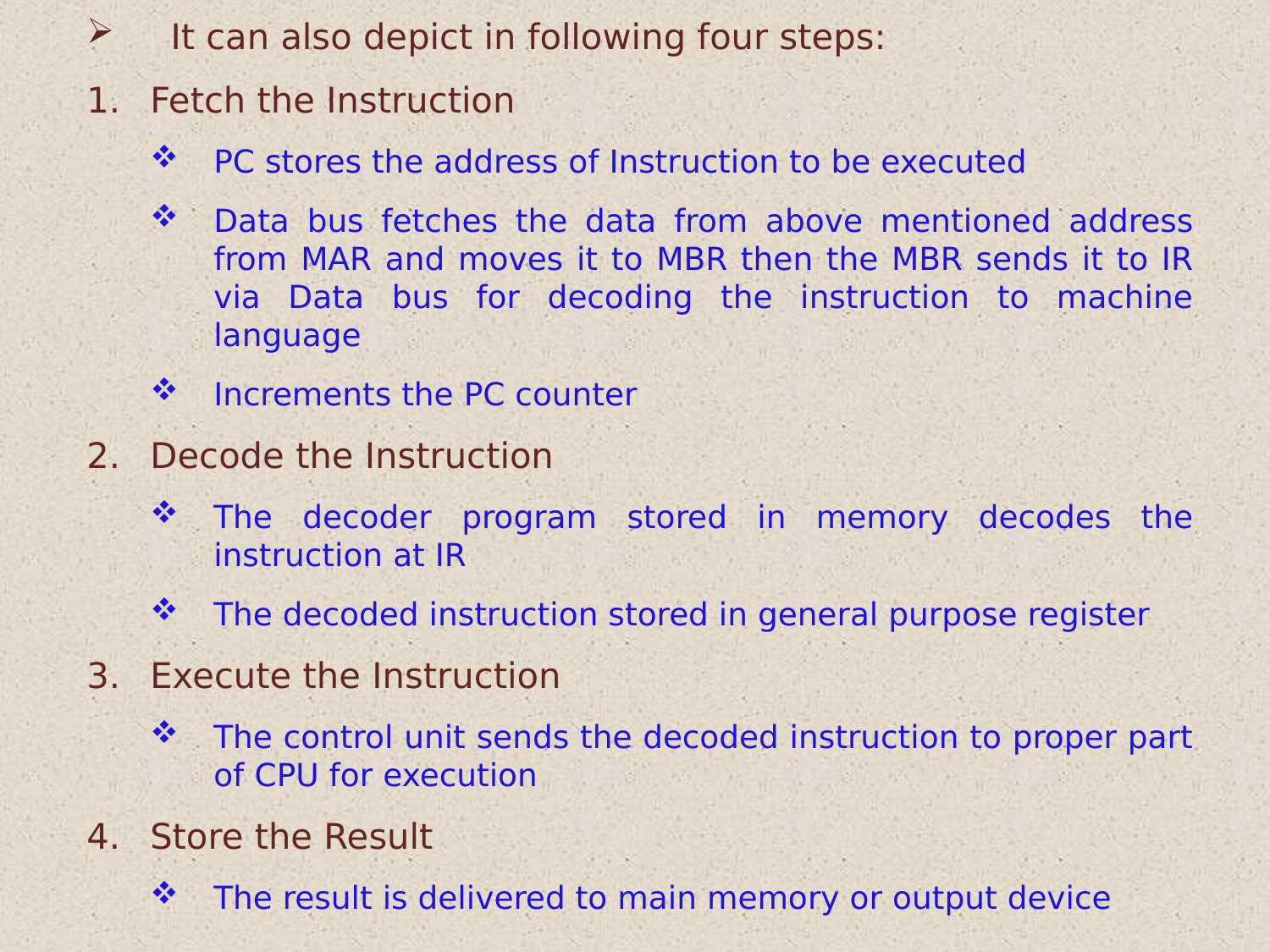

It can also depict in following four steps:
Fetch the Instruction
PC stores the address of Instruction to be executed
Data bus fetches the data from above mentioned address from MAR and moves it to MBR then the MBR sends it to IR via Data bus for decoding the instruction to machine language
Increments the PC counter
Decode the Instruction
The decoder program stored in memory decodes the instruction at IR
The decoded instruction stored in general purpose register
Execute the Instruction
The control unit sends the decoded instruction to proper part of CPU for execution
Store the Result
The result is delivered to main memory or output device